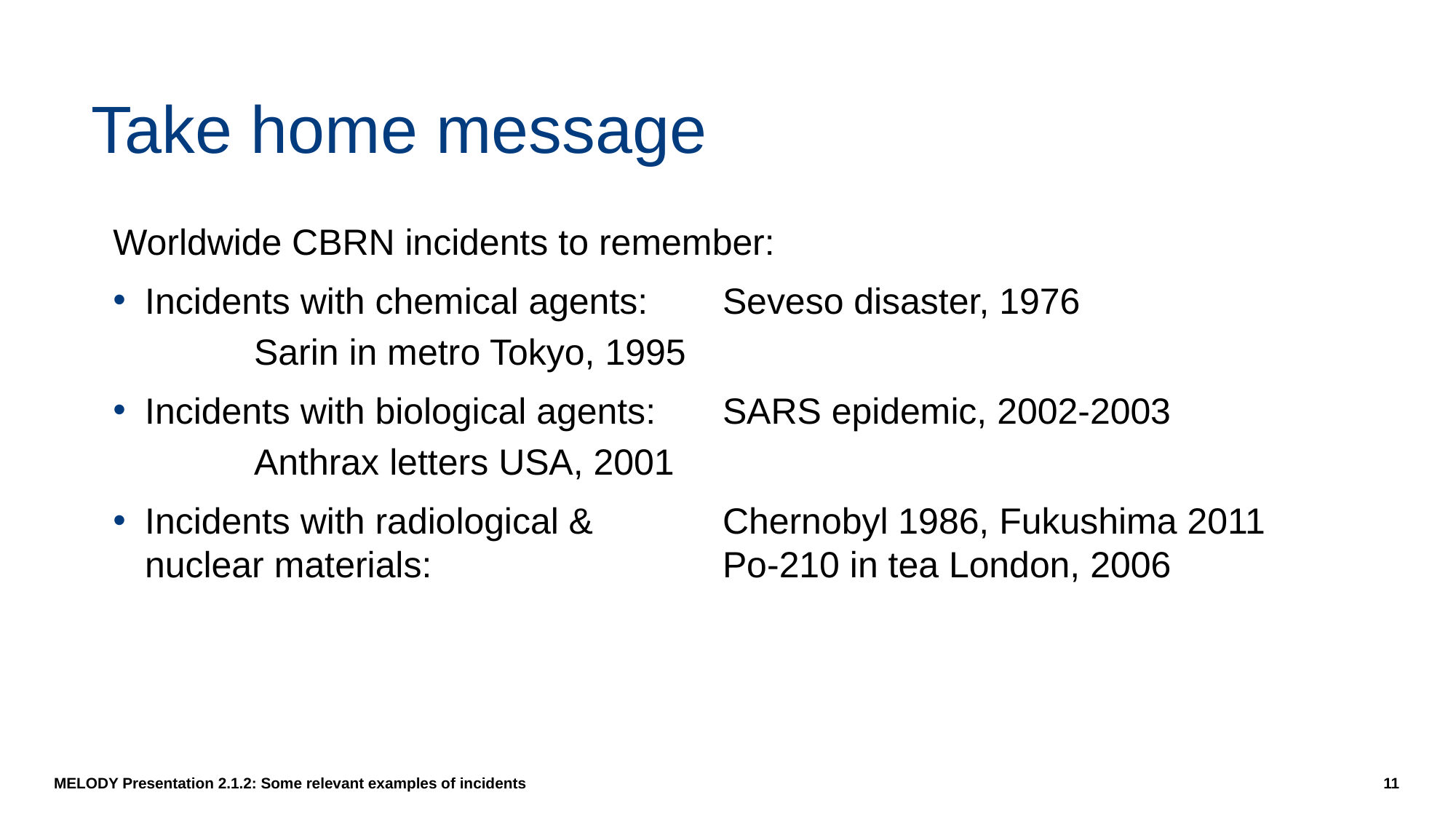

# Take home message
Worldwide CBRN incidents to remember:
Incidents with chemical agents:	Seveso disaster, 1976
	Sarin in metro Tokyo, 1995
Incidents with biological agents:	SARS epidemic, 2002-2003
	Anthrax letters USA, 2001
Incidents with radiological & 	Chernobyl 1986, Fukushima 2011
nuclear materials:	Po-210 in tea London, 2006
MELODY Presentation 2.1.2: Some relevant examples of incidents
11